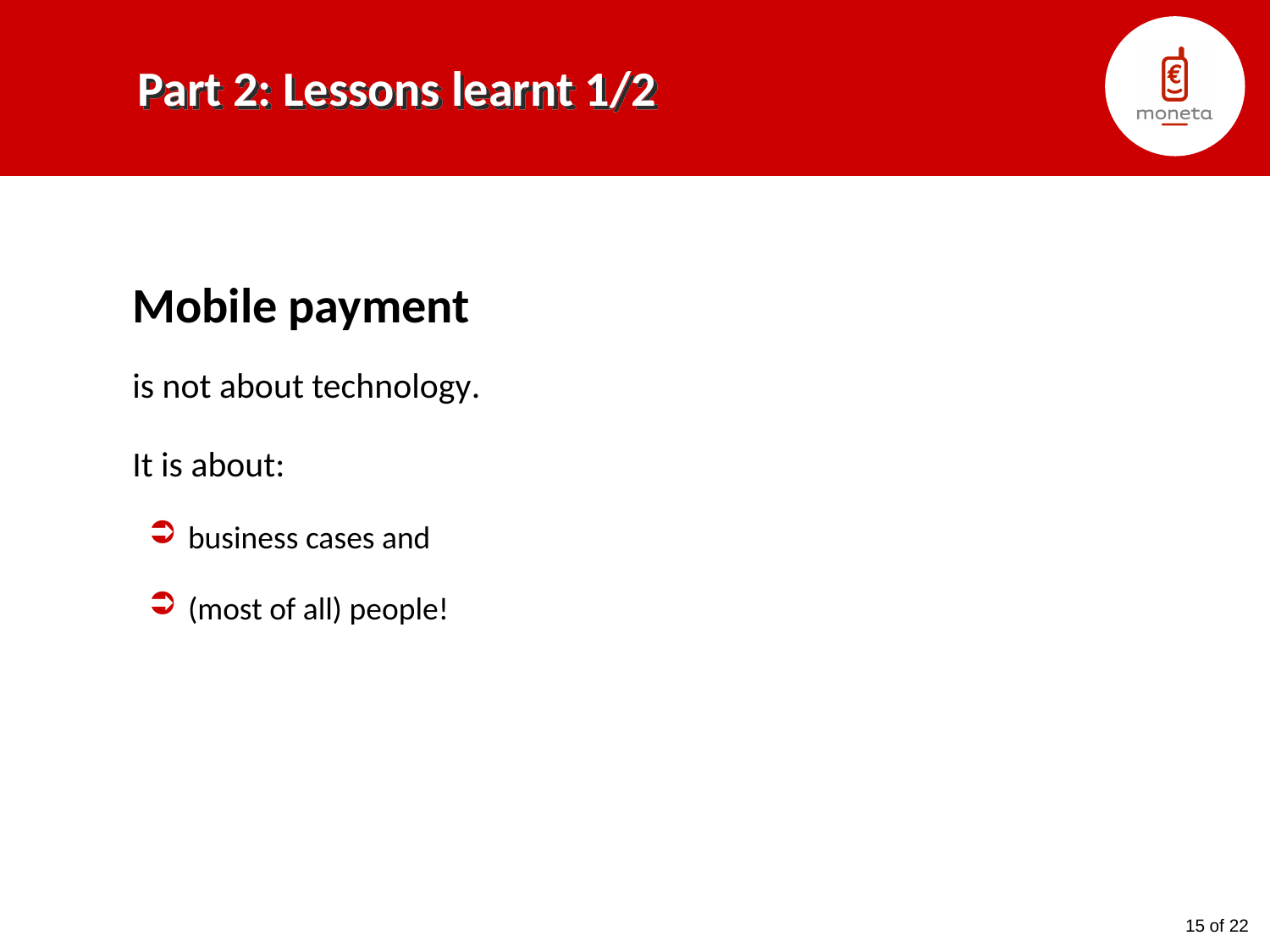

# Part 2: Lessons learnt 1/2
Mobile payment
is not about technology.
It is about:
business cases and
(most of all) people!

15 of 22